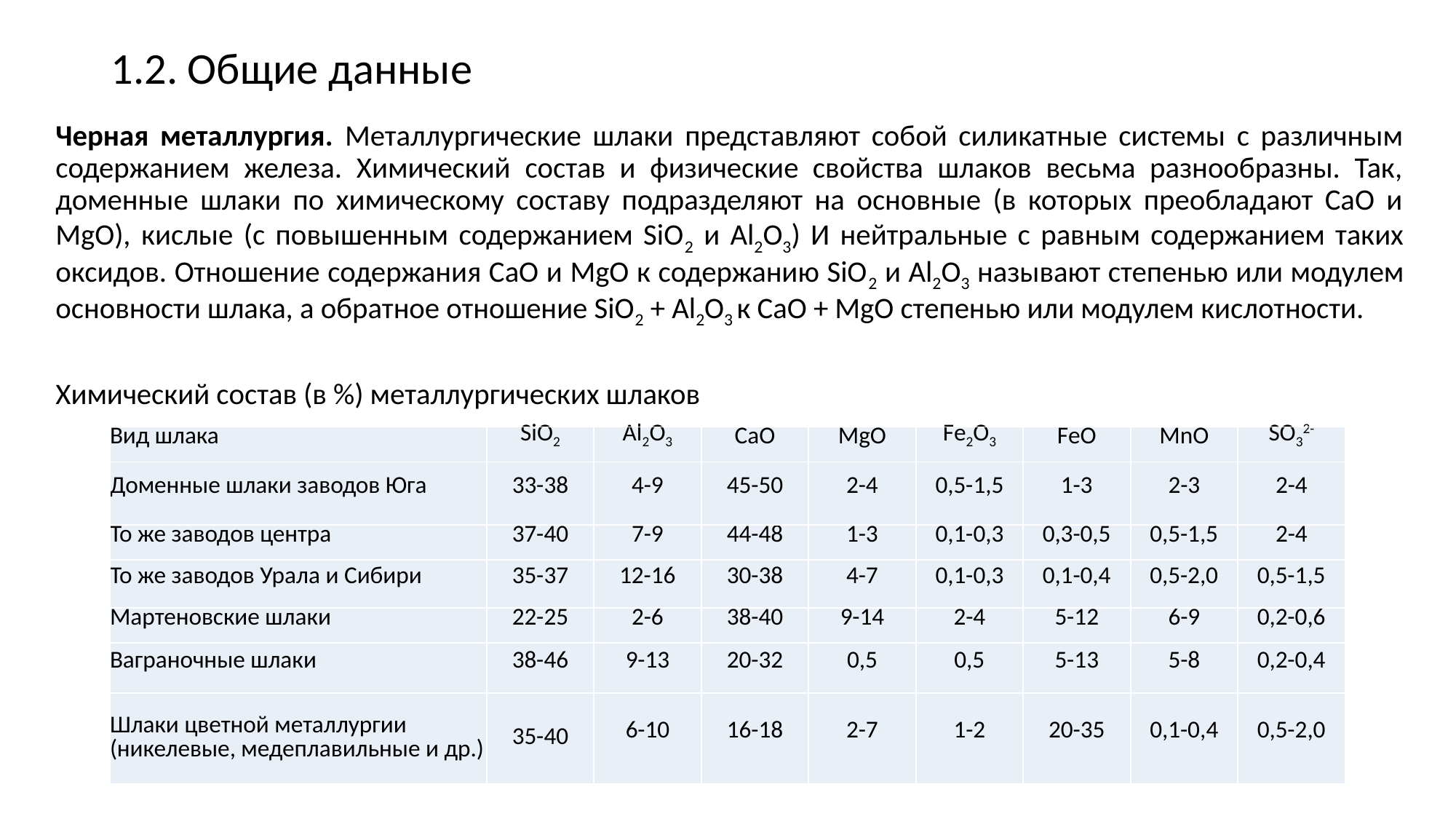

# 1.2. Общие данные
Черная металлургия. Металлургические шлаки представляют собой силикатные системы с различным содержанием железа. Химический состав и физические свойства шлаков весьма разнообразны. Так, доменные шлаки по химическому составу подразделяют на основные (в которых преобладают СаО и MgO), кислые (с повышенным содержанием SiO2 и Аl2О3) и нейтральные с равным содержанием таких оксидов. Отношение содержания СаО и MgO к содержанию SiO2 и Аl2O3 называют степенью или модулем основности шлака, а обратное отношение SiО2 + Аl2О3 к СаО + MgO степенью или модулем кислотности.

Химический состав (в %) металлургических шлаков
| Вид шлака | SiO2 | Аl2О3 | СаО | МgО | Fе2O3 | FеО | МnО | SО32- |
| --- | --- | --- | --- | --- | --- | --- | --- | --- |
| Доменные шлаки заводов Юга | 33-38 | 4-9 | 45-50 | 2-4 | 0,5-1,5 | 1-3 | 2-3 | 2-4 |
| То же заводов центра | 37-40 | 7-9 | 44-48 | 1-3 | 0,1-0,3 | 0,3-0,5 | 0,5-1,5 | 2-4 |
| То же заводов Урала и Сибири | 35-37 | 12-16 | 30-38 | 4-7 | 0,1-0,3 | 0,1-0,4 | 0,5-2,0 | 0,5-1,5 |
| Мартеновские шлаки | 22-25 | 2-6 | 38-40 | 9-14 | 2-4 | 5-12 | 6-9 | 0,2-0,6 |
| Ваграночные шлаки | 38-46 | 9-13 | 20-32 | 0,5 | 0,5 | 5-13 | 5-8 | 0,2-0,4 |
| Шлаки цветной металлургии (никелевые, медеплавильные и др.) | 35-40 | 6-10 | 16-18 | 2-7 | 1-2 | 20-35 | 0,1-0,4 | 0,5-2,0 |